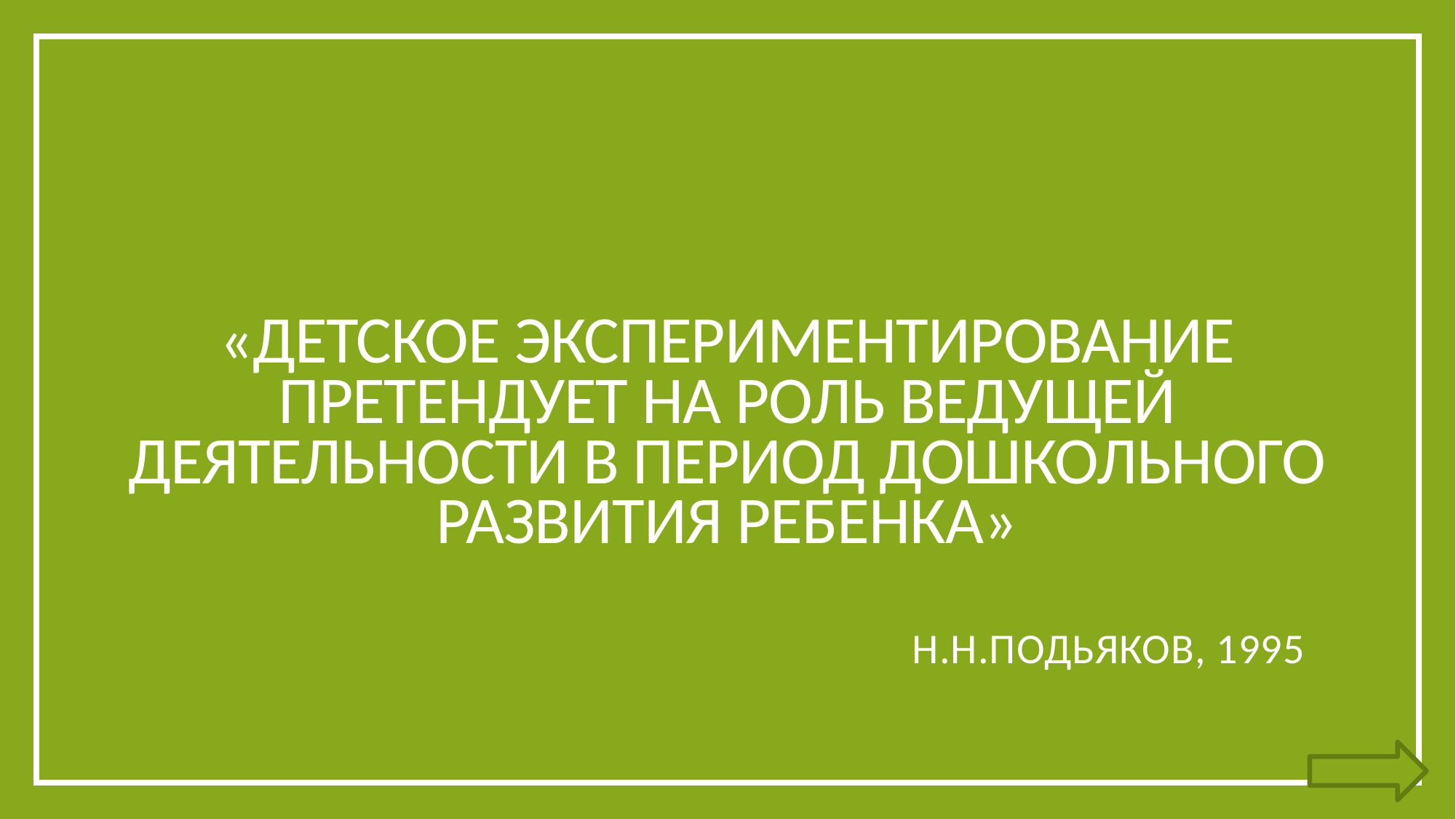

# «Детское экспериментирование претендует на роль ведущей деятельности в период дошкольного развития ребенка»
							Н.Н.Подьяков, 1995